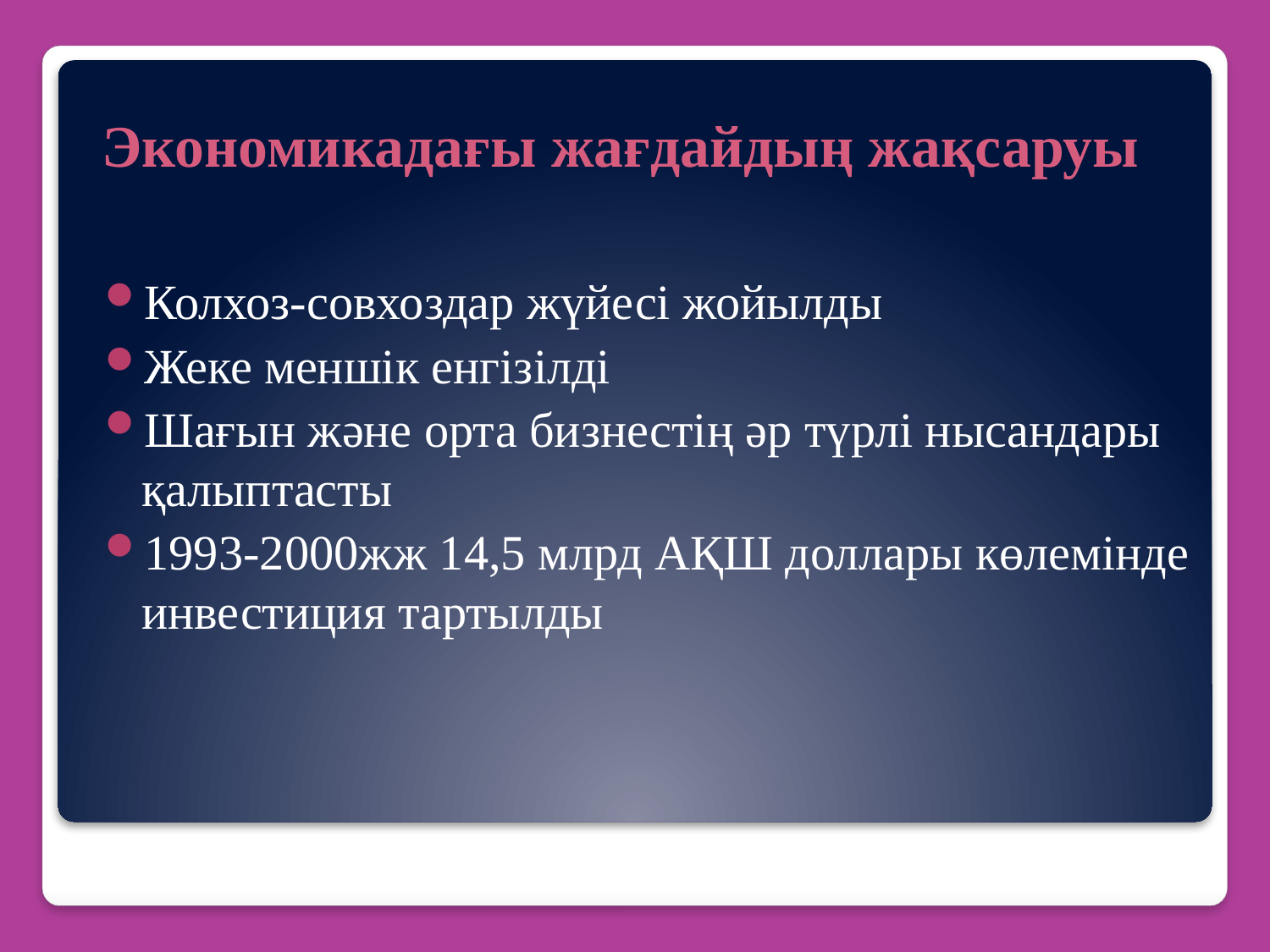

# Экономикадағы жағдайдың жақсаруы
Колхоз-совхоздар жүйесі жойылды
Жеке меншік енгізілді
Шағын және орта бизнестің әр түрлі нысандары қалыптасты
1993-2000жж 14,5 млрд АҚШ доллары көлемінде инвестиция тартылды